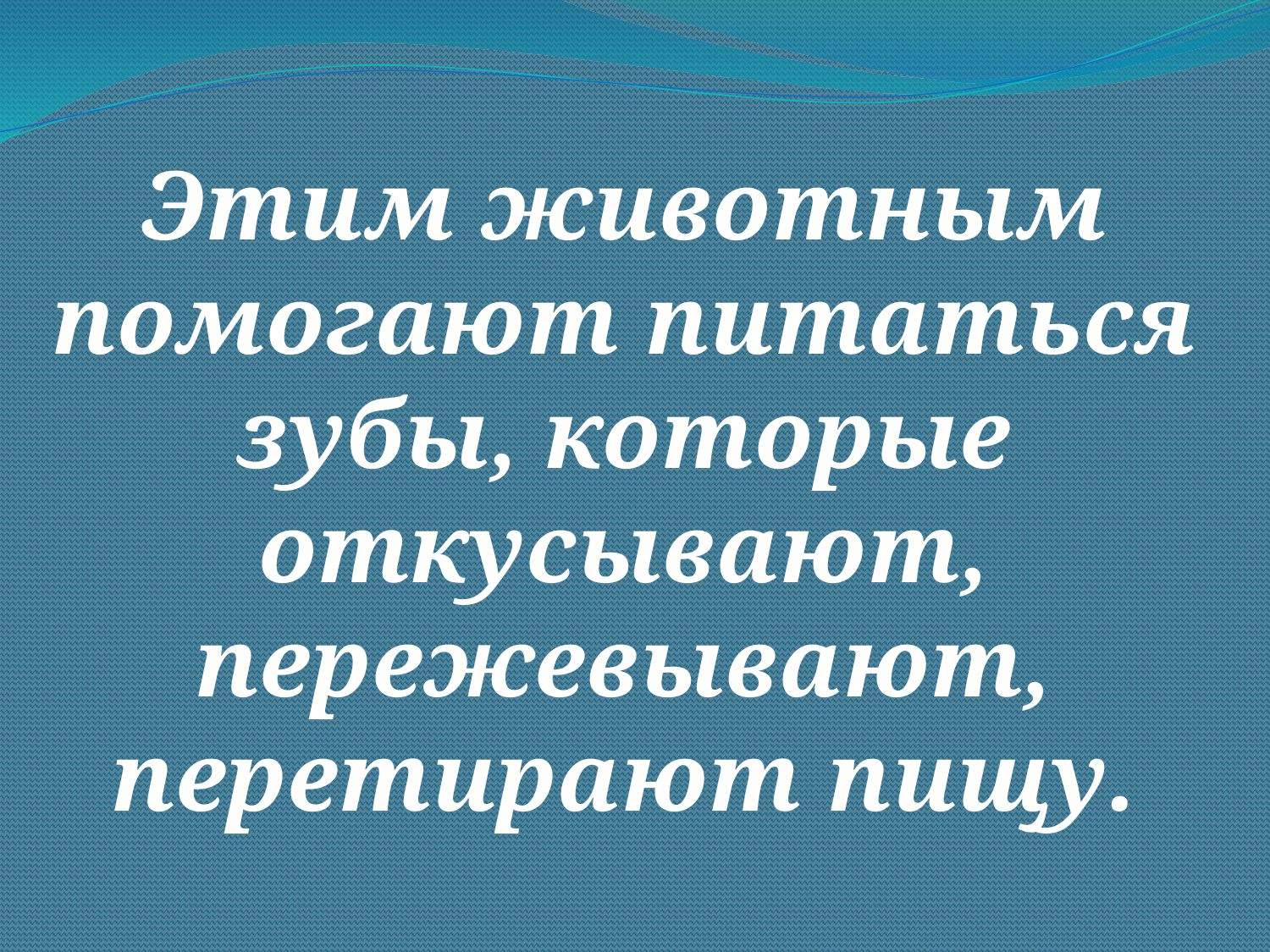

Этим животным помогают питаться зубы, которые откусывают, пережевывают, перетирают пищу.